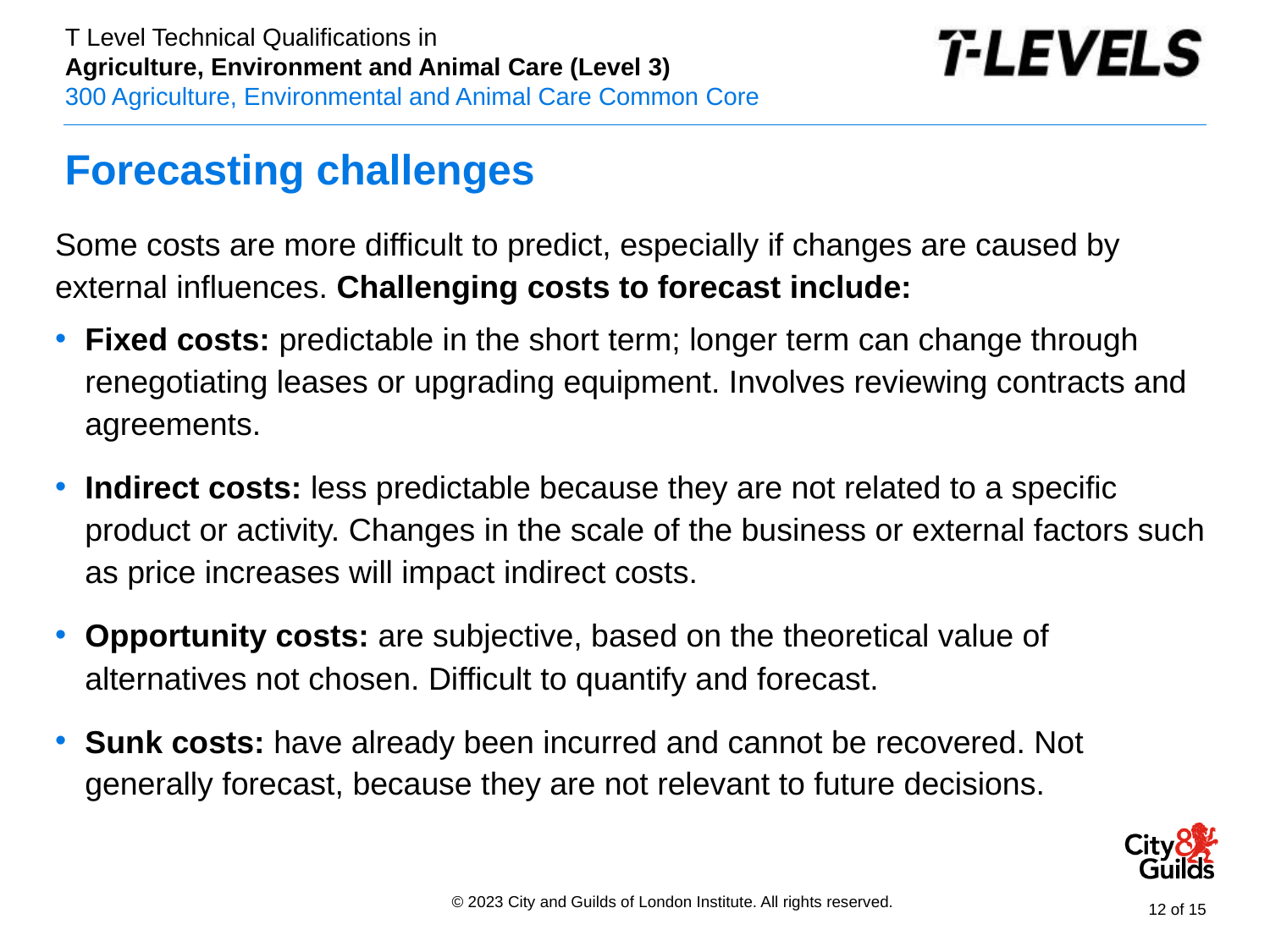

# Forecasting challenges
Some costs are more difficult to predict, especially if changes are caused by external influences. Challenging costs to forecast include:
Fixed costs: predictable in the short term; longer term can change through renegotiating leases or upgrading equipment. Involves reviewing contracts and agreements.
Indirect costs: less predictable because they are not related to a specific product or activity. Changes in the scale of the business or external factors such as price increases will impact indirect costs.
Opportunity costs: are subjective, based on the theoretical value of alternatives not chosen. Difficult to quantify and forecast.
Sunk costs: have already been incurred and cannot be recovered. Not generally forecast, because they are not relevant to future decisions.